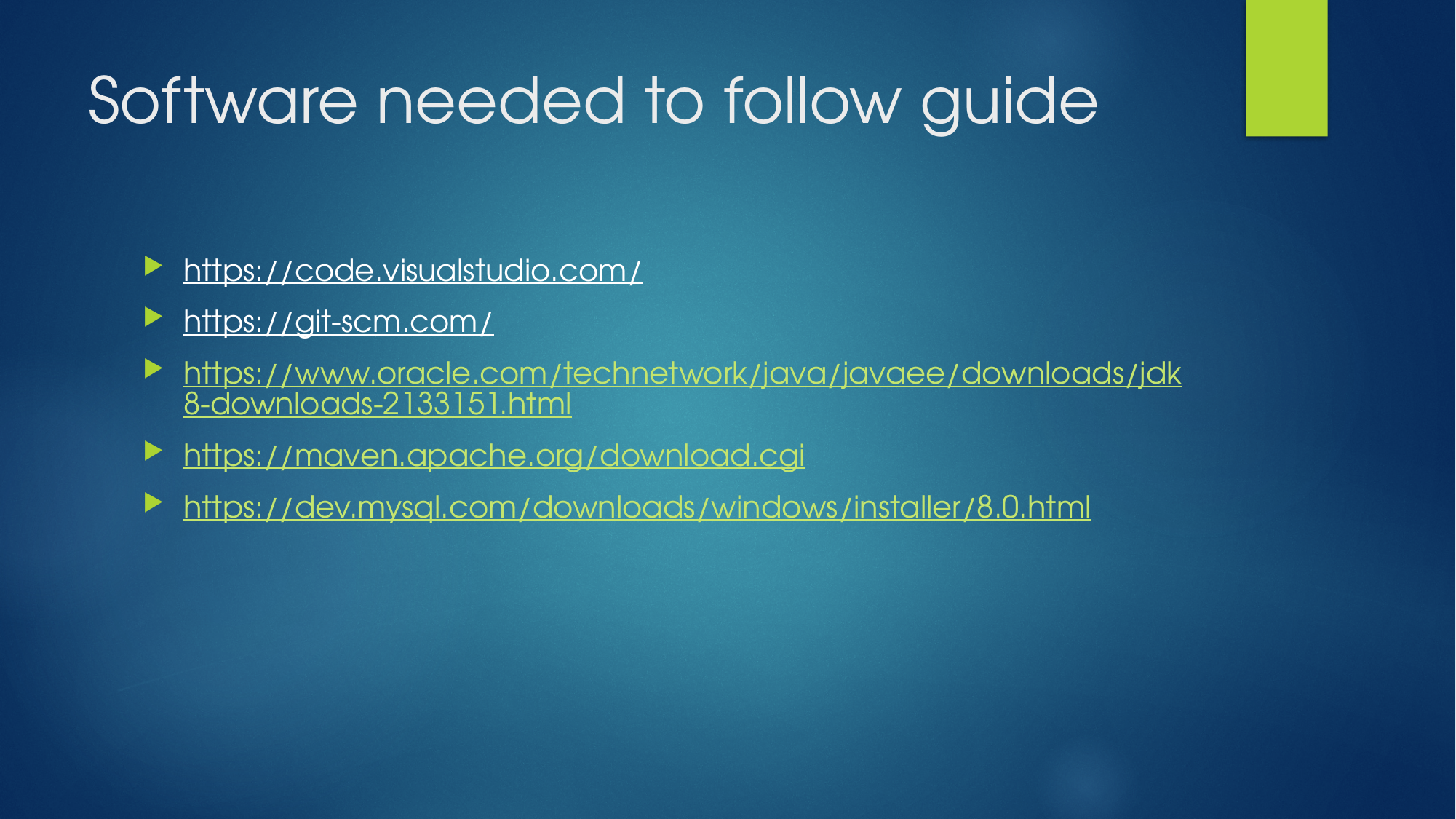

# Software needed to follow guide
https://code.visualstudio.com/
https://git-scm.com/
https://www.oracle.com/technetwork/java/javaee/downloads/jdk8-downloads-2133151.html
https://maven.apache.org/download.cgi
https://dev.mysql.com/downloads/windows/installer/8.0.html